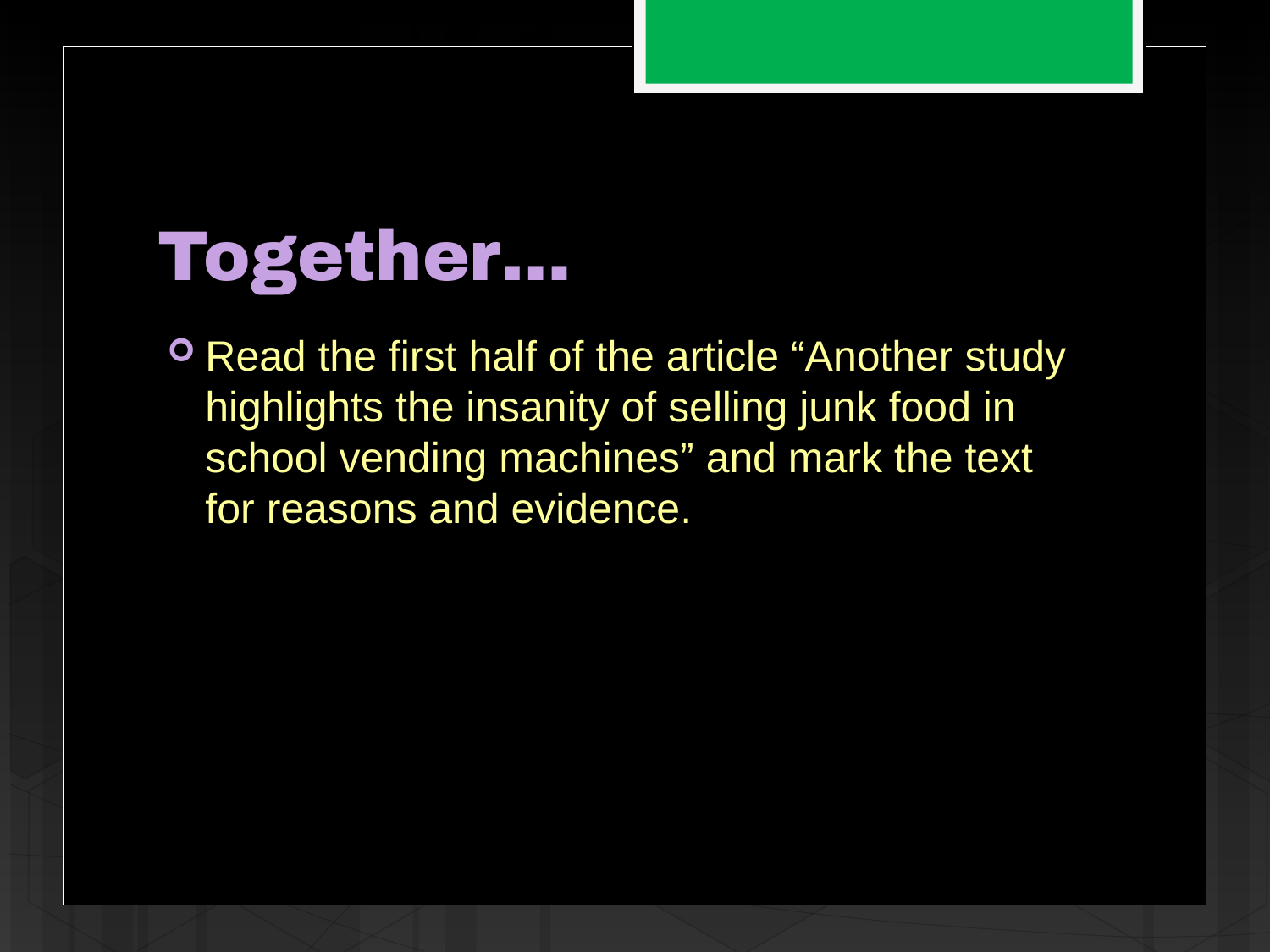

# Together…
Read the first half of the article “Another study highlights the insanity of selling junk food in school vending machines” and mark the text for reasons and evidence.